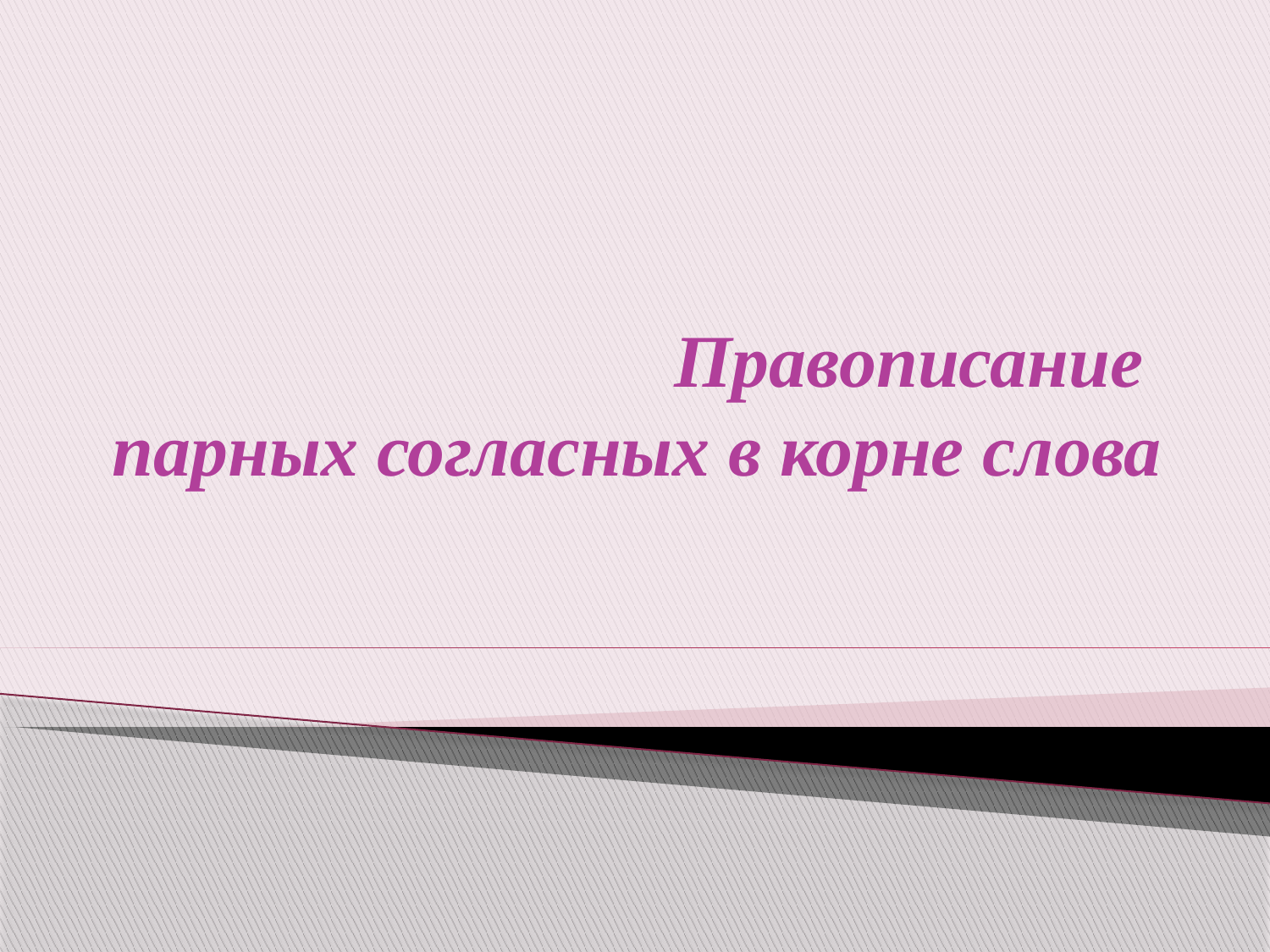

# Правописание парных согласных в корне слова